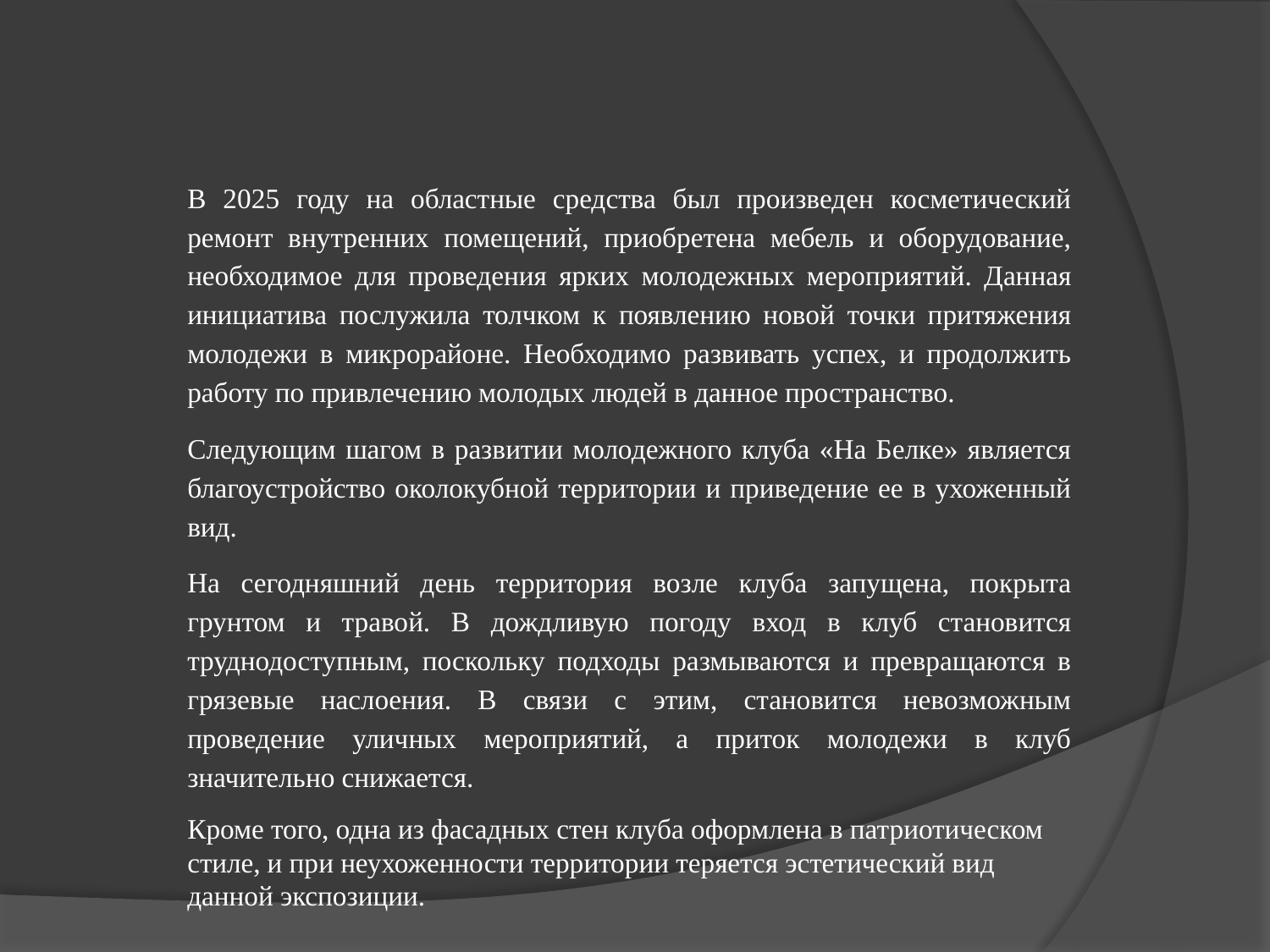

В 2025 году на областные средства был произведен косметический ремонт внутренних помещений, приобретена мебель и оборудование, необходимое для проведения ярких молодежных мероприятий. Данная инициатива послужила толчком к появлению новой точки притяжения молодежи в микрорайоне. Необходимо развивать успех, и продолжить работу по привлечению молодых людей в данное пространство.
Следующим шагом в развитии молодежного клуба «На Белке» является благоустройство околокубной территории и приведение ее в ухоженный вид.
На сегодняшний день территория возле клуба запущена, покрыта грунтом и травой. В дождливую погоду вход в клуб становится труднодоступным, поскольку подходы размываются и превращаются в грязевые наслоения. В связи с этим, становится невозможным проведение уличных мероприятий, а приток молодежи в клуб значительно снижается.
Кроме того, одна из фасадных стен клуба оформлена в патриотическом стиле, и при неухоженности территории теряется эстетический вид данной экспозиции.